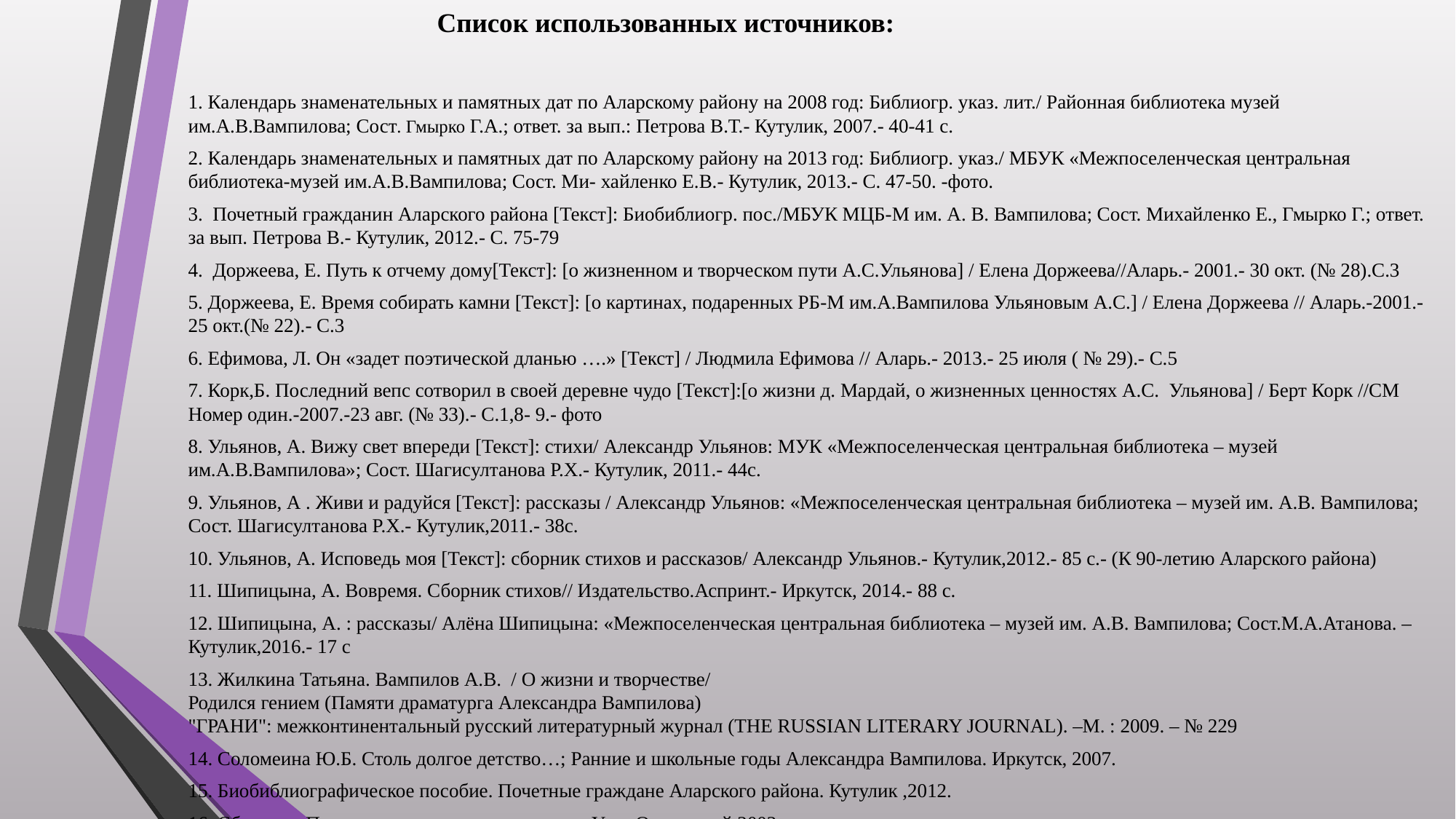

Список использованных источников:

1. Календарь знаменательных и памятных дат по Аларскому району на 2008 год: Библиогр. указ. лит./ Районная библиотека музей им.А.В.Вампилова; Сост. Гмырко Г.А.; ответ. за вып.: Петрова В.Т.- Кутулик, 2007.- 40-41 с.
2. Календарь знаменательных и памятных дат по Аларскому району на 2013 год: Библиогр. указ./ МБУК «Межпоселенческая центральная библиотека-музей им.А.В.Вампилова; Сост. Ми- хайленко Е.В.- Кутулик, 2013.- С. 47-50. -фото.
3.  Почетный гражданин Аларского района [Текст]: Биобиблиогр. пос./МБУК МЦБ-М им. А. В. Вампилова; Сост. Михайленко Е., Гмырко Г.; ответ. за вып. Петрова В.- Кутулик, 2012.- С. 75-79
4.  Доржеева, Е. Путь к отчему дому[Текст]: [о жизненном и творческом пути А.С.Ульянова] / Елена Доржеева//Аларь.- 2001.- 30 окт. (№ 28).С.3
5. Доржеева, Е. Время собирать камни [Текст]: [о картинах, подаренных РБ-М им.А.Вампилова Ульяновым А.С.] / Елена Доржеева // Аларь.-2001.-25 окт.(№ 22).- С.3
6. Ефимова, Л. Он «задет поэтической дланью ….» [Текст] / Людмила Ефимова // Аларь.- 2013.- 25 июля ( № 29).- С.5
7. Корк,Б. Последний вепс сотворил в своей деревне чудо [Текст]:[о жизни д. Мардай, о жизненных ценностях А.С.  Ульянова] / Берт Корк //СМ Номер один.-2007.-23 авг. (№ 33).- С.1,8- 9.- фото
8. Ульянов, А. Вижу свет впереди [Текст]: стихи/ Александр Ульянов: МУК «Межпоселенческая центральная библиотека – музей им.А.В.Вампилова»; Сост. Шагисултанова Р.Х.- Кутулик, 2011.- 44с.
9. Ульянов, А . Живи и радуйся [Текст]: рассказы / Александр Ульянов: «Межпоселенческая центральная библиотека – музей им. А.В. Вампилова; Сост. Шагисултанова Р.Х.- Кутулик,2011.- 38с.
10. Ульянов, А. Исповедь моя [Текст]: сборник стихов и рассказов/ Александр Ульянов.- Кутулик,2012.- 85 с.- (К 90-летию Аларского района)
11. Шипицына, А. Вовремя. Сборник стихов// Издательство.Аспринт.- Иркутск, 2014.- 88 с.
12. Шипицына, А. : рассказы/ Алёна Шипицына: «Межпоселенческая центральная библиотека – музей им. А.В. Вампилова; Сост.М.А.Атанова. – Кутулик,2016.- 17 с
13. Жилкина Татьяна. Вампилов А.В.  / О жизни и творчестве/
Родился гением (Памяти драматурга Александра Вампилова)
"ГРАНИ": межконтинентальный русский литературный журнал (THE RUSSIAN LITERARY JOURNAL). –М. : 2009. – № 229
14. Соломеина Ю.Б. Столь долгое детство…; Ранние и школьные годы Александра Вампилова. Иркутск, 2007.
15. Биобиблиографическое пособие. Почетные граждане Аларского района. Кутулик ,2012.
16. Сборник «Педагогические имена округа» п. Усть-Ордынский,2002.